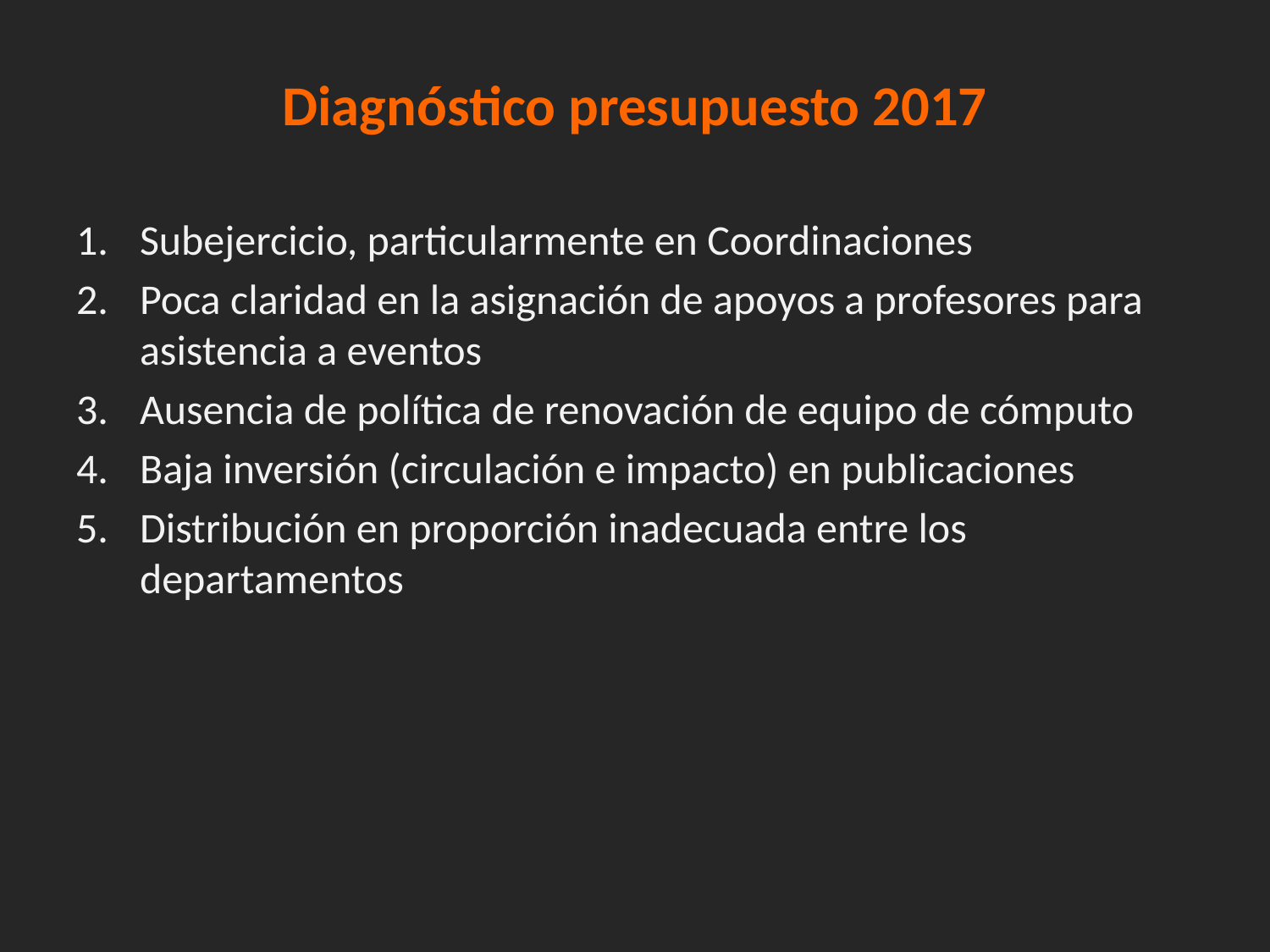

Diagnóstico presupuesto 2017
Subejercicio, particularmente en Coordinaciones
Poca claridad en la asignación de apoyos a profesores para asistencia a eventos
Ausencia de política de renovación de equipo de cómputo
Baja inversión (circulación e impacto) en publicaciones
Distribución en proporción inadecuada entre los departamentos